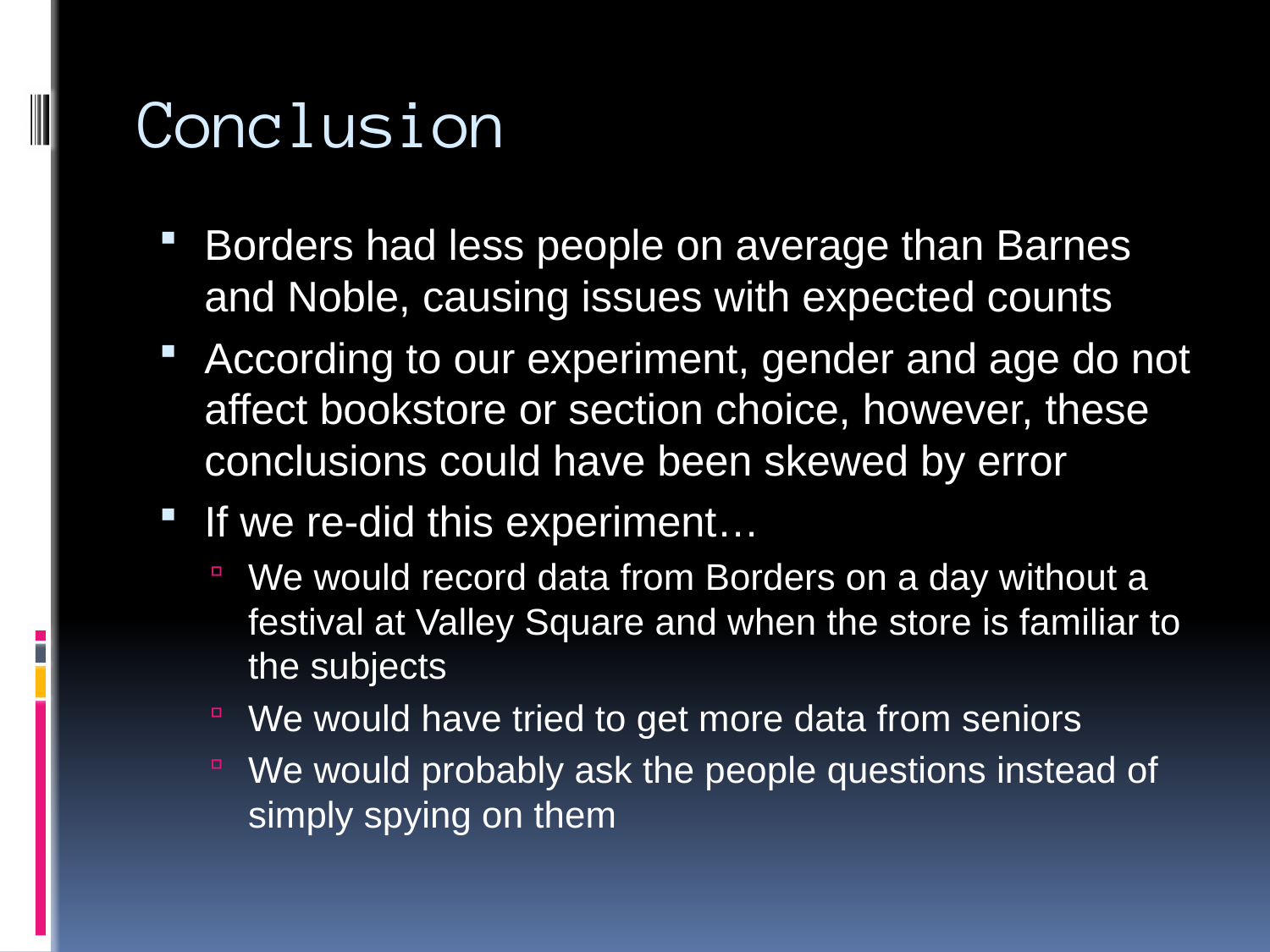

# Conclusion
Borders had less people on average than Barnes and Noble, causing issues with expected counts
According to our experiment, gender and age do not affect bookstore or section choice, however, these conclusions could have been skewed by error
If we re-did this experiment…
We would record data from Borders on a day without a festival at Valley Square and when the store is familiar to the subjects
We would have tried to get more data from seniors
We would probably ask the people questions instead of simply spying on them